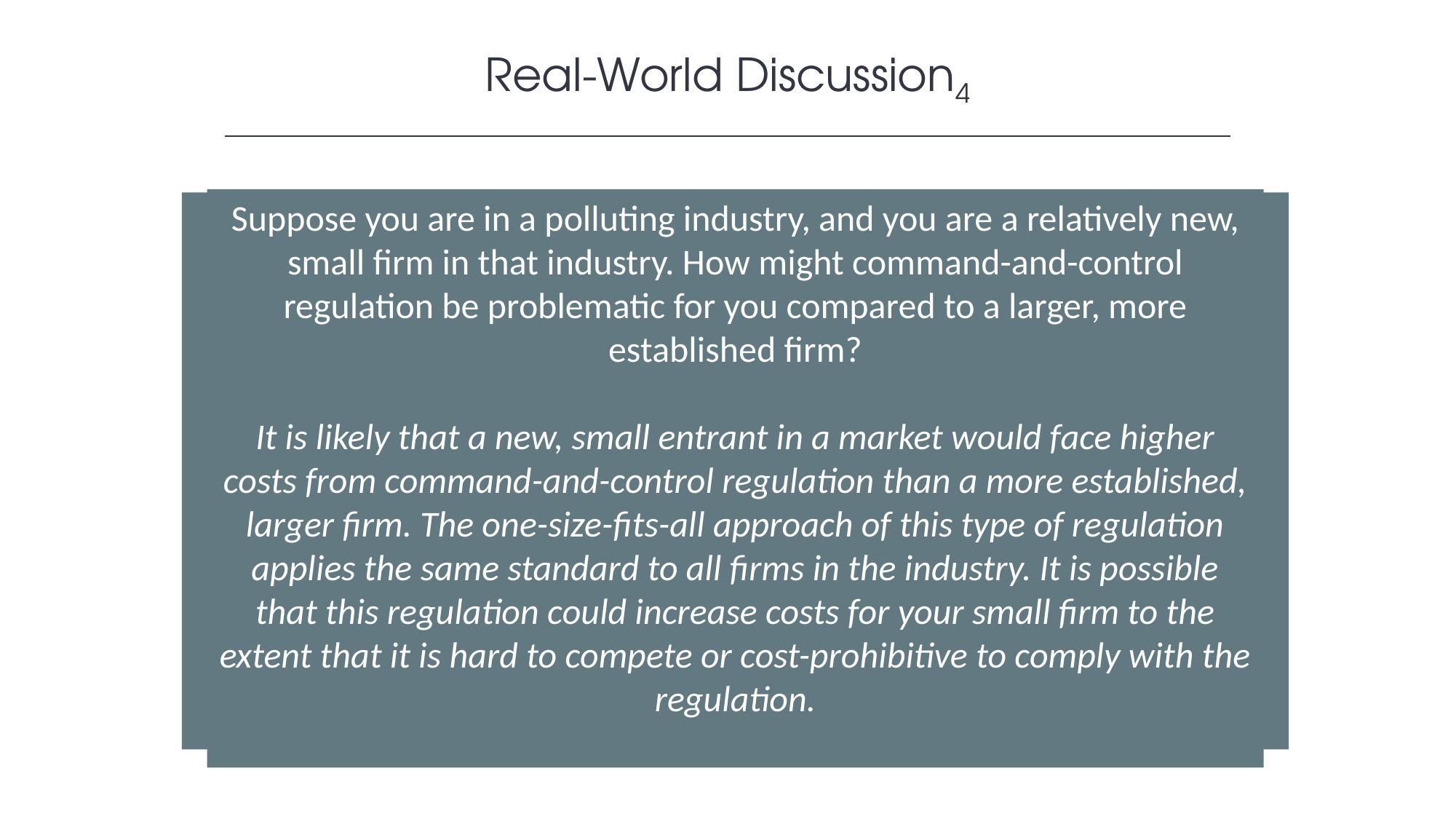

Real-World Discussion4

Suppose you are in a polluting industry, and you are a relatively new, small firm in that industry. How might command-and-control regulation be problematic for you compared to a larger, more established firm?

It is likely that a new, small entrant in a market would face higher costs from command-and-control regulation than a more established, larger firm. The one-size-fits-all approach of this type of regulation applies the same standard to all firms in the industry. It is possible that this regulation could increase costs for your small firm to the extent that it is hard to compete or cost-prohibitive to comply with the regulation.